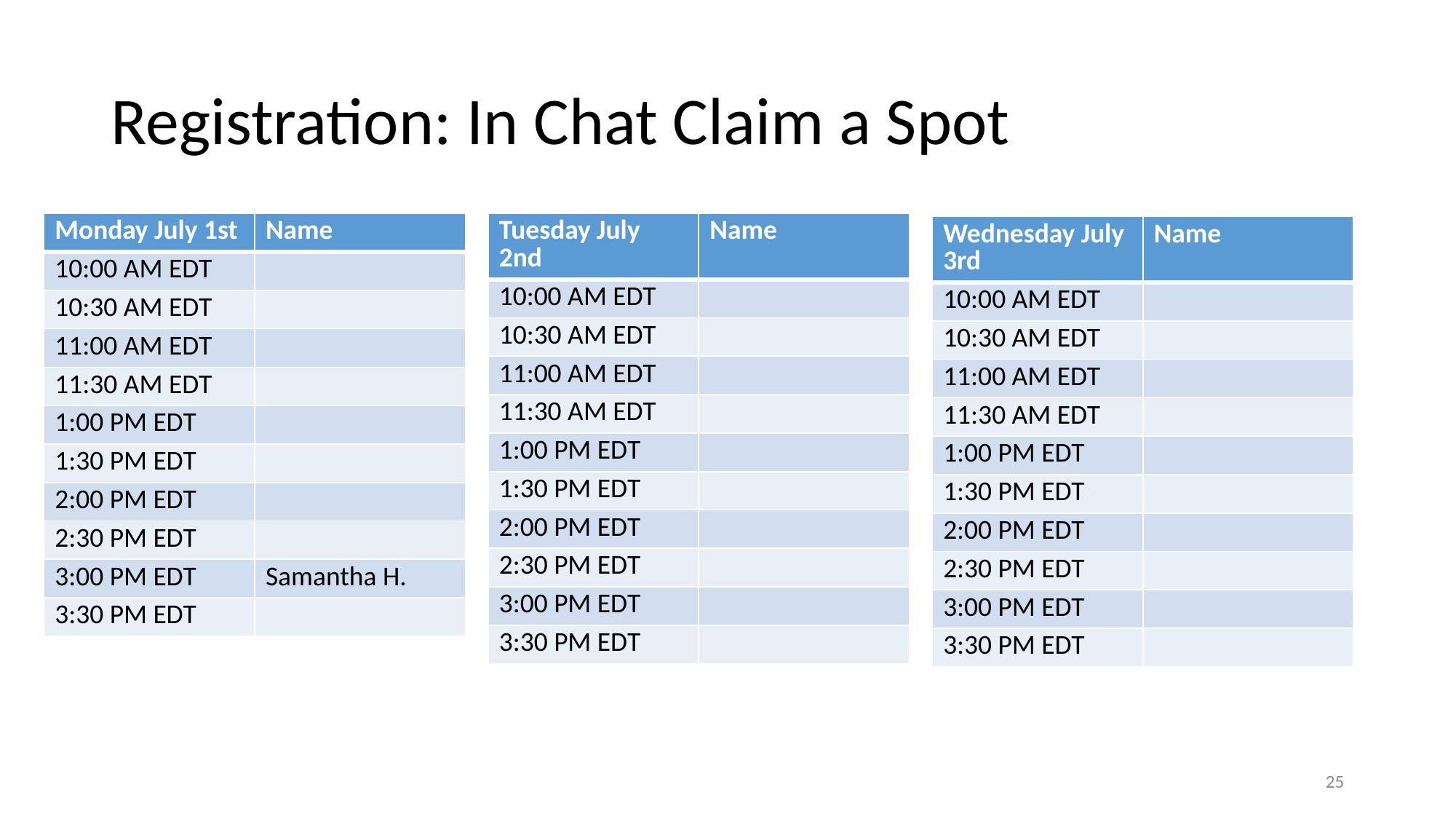

# Registration: In Chat Claim a Spot
| Monday July 1st | Name |
| --- | --- |
| 10:00 AM EDT |  |
| 10:30 AM EDT |  |
| 11:00 AM EDT |  |
| 11:30 AM EDT |  |
| 1:00 PM EDT |  |
| 1:30 PM EDT |  |
| 2:00 PM EDT |  |
| 2:30 PM EDT |  |
| 3:00 PM EDT | Samantha H. |
| 3:30 PM EDT |  |
| Tuesday July 2nd | Name |
| --- | --- |
| 10:00 AM EDT |  |
| 10:30 AM EDT |  |
| 11:00 AM EDT |  |
| 11:30 AM EDT |  |
| 1:00 PM EDT |  |
| 1:30 PM EDT |  |
| 2:00 PM EDT |  |
| 2:30 PM EDT |  |
| 3:00 PM EDT |  |
| 3:30 PM EDT |  |
| Wednesday July 3rd | Name |
| --- | --- |
| 10:00 AM EDT |  |
| 10:30 AM EDT |  |
| 11:00 AM EDT |  |
| 11:30 AM EDT |  |
| 1:00 PM EDT |  |
| 1:30 PM EDT |  |
| 2:00 PM EDT |  |
| 2:30 PM EDT |  |
| 3:00 PM EDT |  |
| 3:30 PM EDT |  |
25